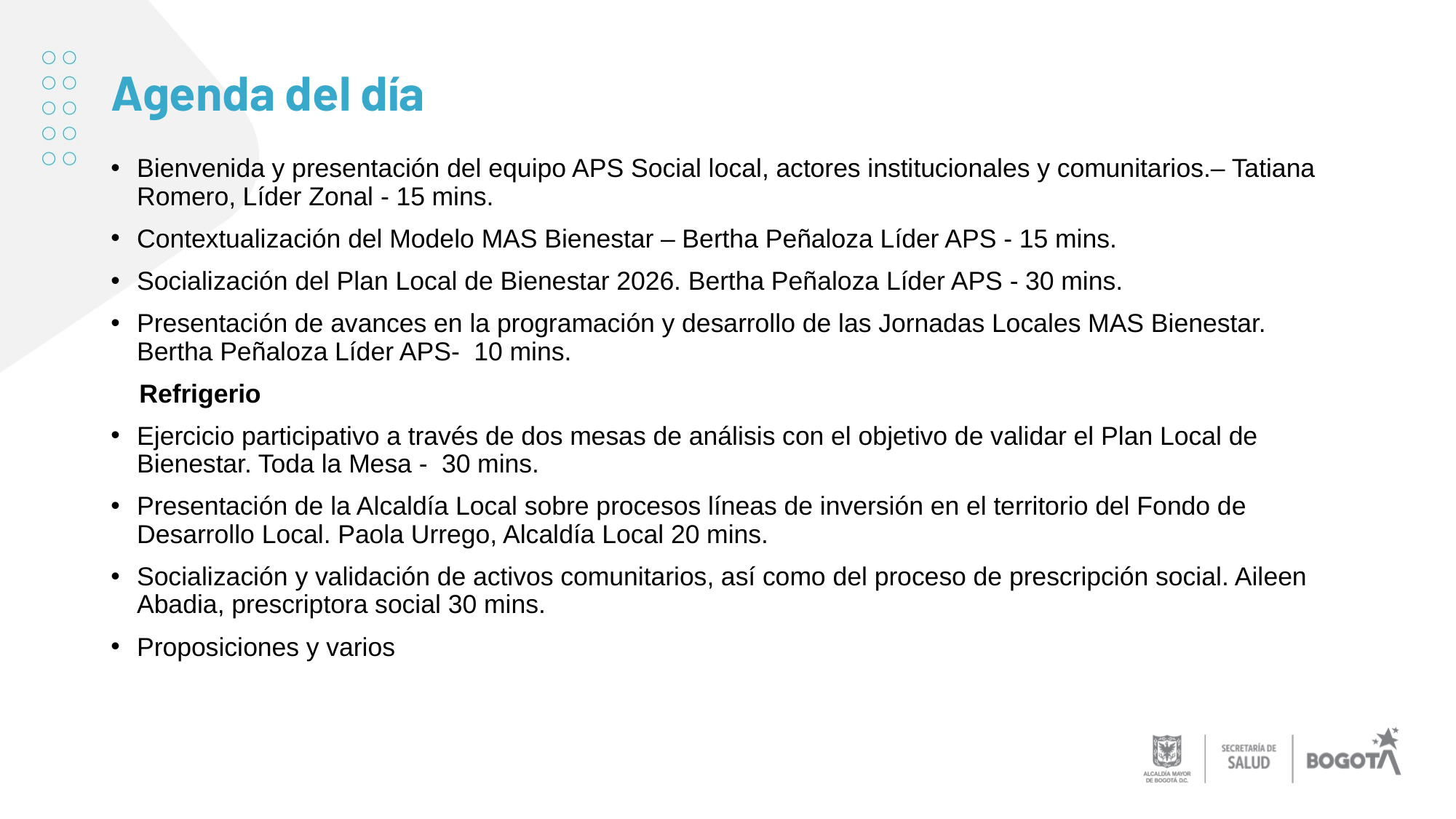

# Agenda del día
Bienvenida y presentación del equipo APS Social local, actores institucionales y comunitarios.– Tatiana Romero, Líder Zonal - 15 mins.
Contextualización del Modelo MAS Bienestar – Bertha Peñaloza Líder APS - 15 mins.
Socialización del Plan Local de Bienestar 2026. Bertha Peñaloza Líder APS - 30 mins.
Presentación de avances en la programación y desarrollo de las Jornadas Locales MAS Bienestar. Bertha Peñaloza Líder APS-  10 mins.
    Refrigerio
Ejercicio participativo a través de dos mesas de análisis con el objetivo de validar el Plan Local de Bienestar. Toda la Mesa -  30 mins.
Presentación de la Alcaldía Local sobre procesos líneas de inversión en el territorio del Fondo de Desarrollo Local. Paola Urrego, Alcaldía Local 20 mins.
Socialización y validación de activos comunitarios, así como del proceso de prescripción social. Aileen Abadia, prescriptora social 30 mins.
Proposiciones y varios